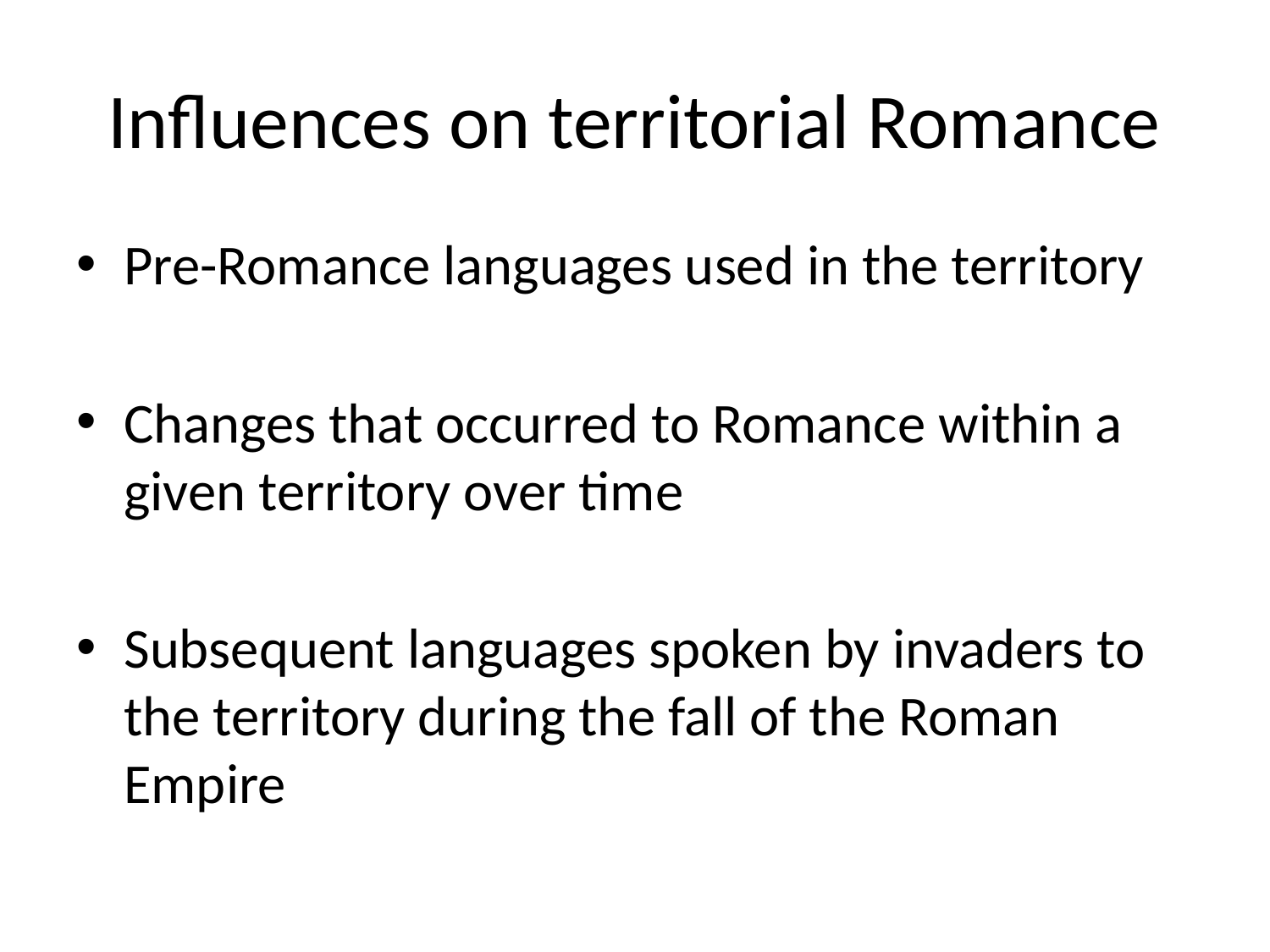

# Influences on territorial Romance
Pre-Romance languages used in the territory

Changes that occurred to Romance within a given territory over time

Subsequent languages spoken by invaders to the territory during the fall of the Roman Empire